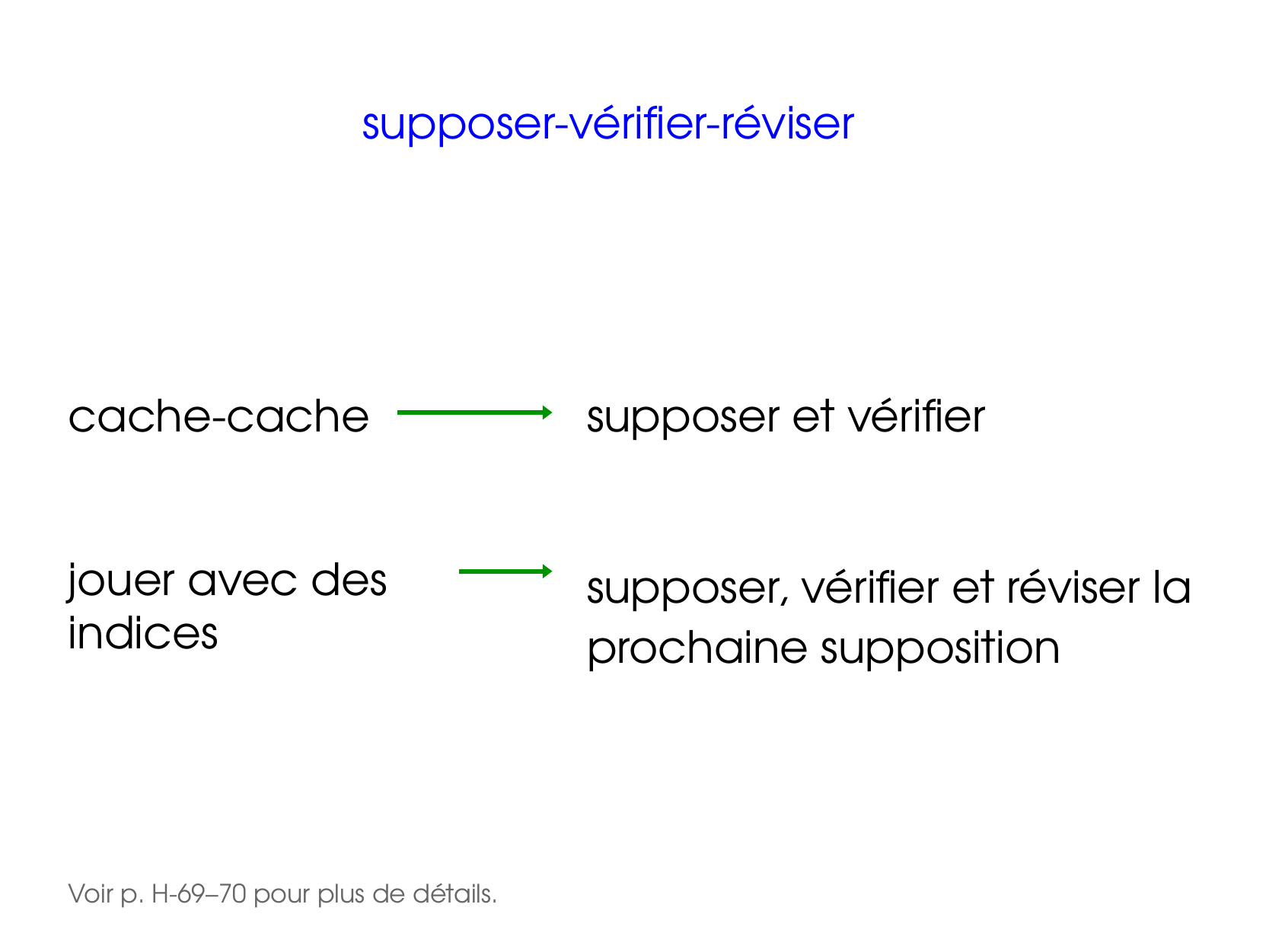

supposer-vérifier-réviser
cache-cache
supposer et vérifier
jouer avec des indices
supposer, vérifier et réviser la prochaine supposition
Voir p. H-69–70 pour plus de détails.